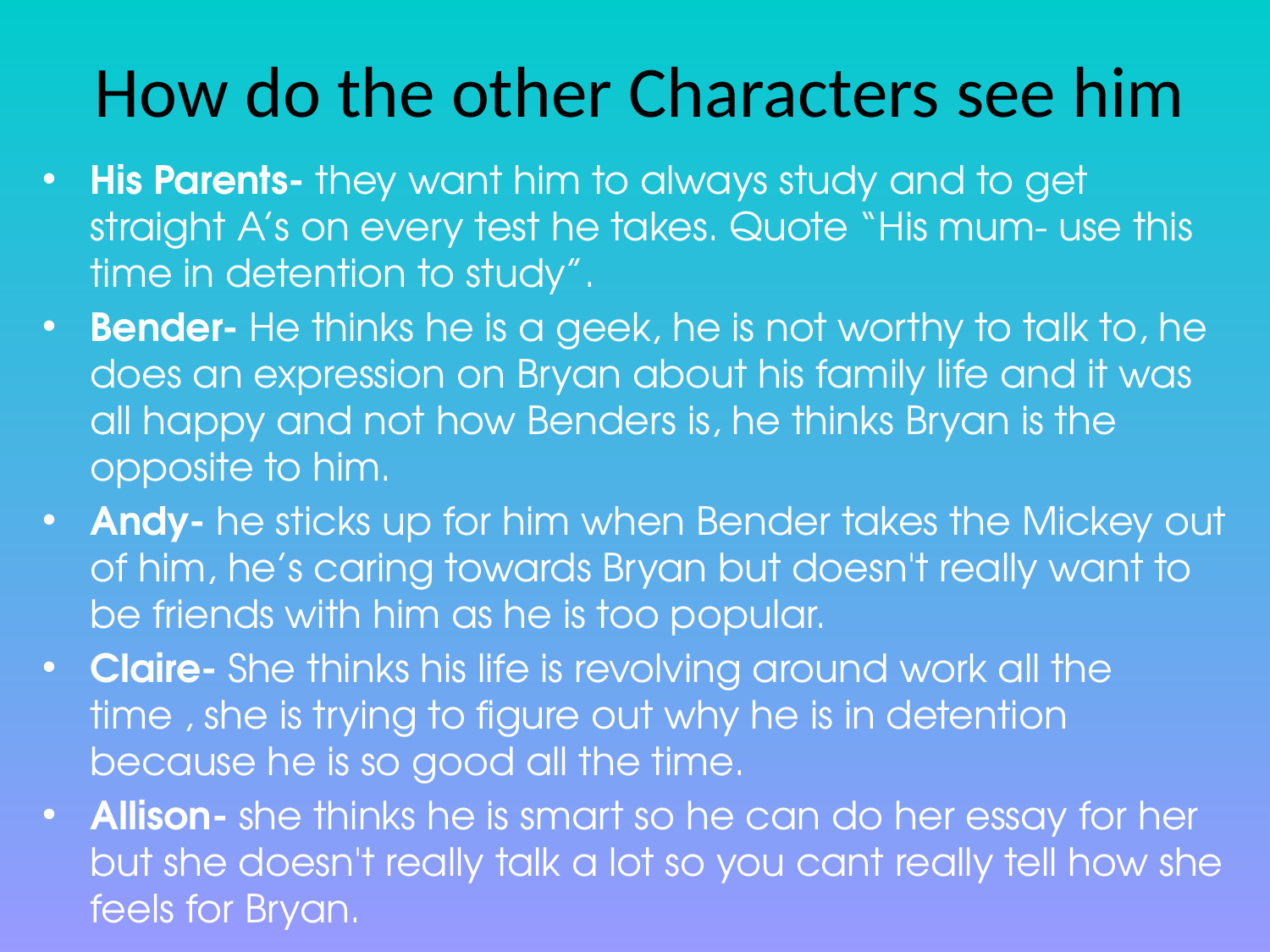

# How do the other Characters see him
His Parents- they want him to always study and to get straight A’s on every test he takes. Quote “His mum- use this time in detention to study”.
Bender- He thinks he is a geek, he is not worthy to talk to, he does an expression on Bryan about his family life and it was all happy and not how Benders is, he thinks Bryan is the opposite to him.
Andy- he sticks up for him when Bender takes the Mickey out of him, he’s caring towards Bryan but doesn't really want to be friends with him as he is too popular.
Claire- She thinks his life is revolving around work all the time , she is trying to figure out why he is in detention because he is so good all the time.
Allison- she thinks he is smart so he can do her essay for her but she doesn't really talk a lot so you cant really tell how she feels for Bryan.